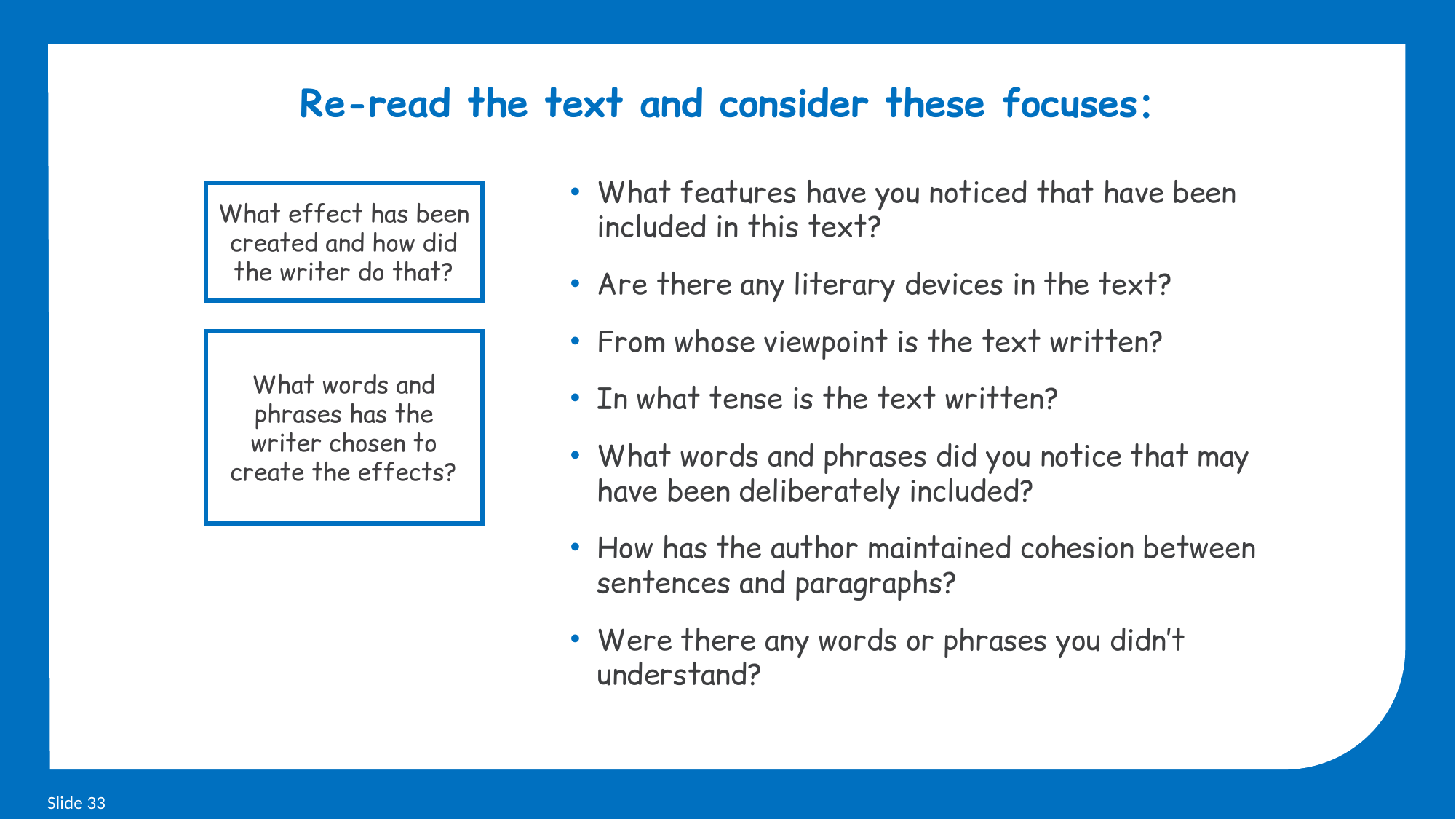

Re-read the text and consider these focuses:
What features have you noticed that have been included in this text?
Are there any literary devices in the text?
From whose viewpoint is the text written?
In what tense is the text written?
What words and phrases did you notice that may
have been deliberately included?
How has the author maintained cohesion between sentences and paragraphs?
Were there any words or phrases you didn’t understand?
What effect has been created and how did the writer do that?
What words and phrases has the writer chosen to create the effects?
Slide 33